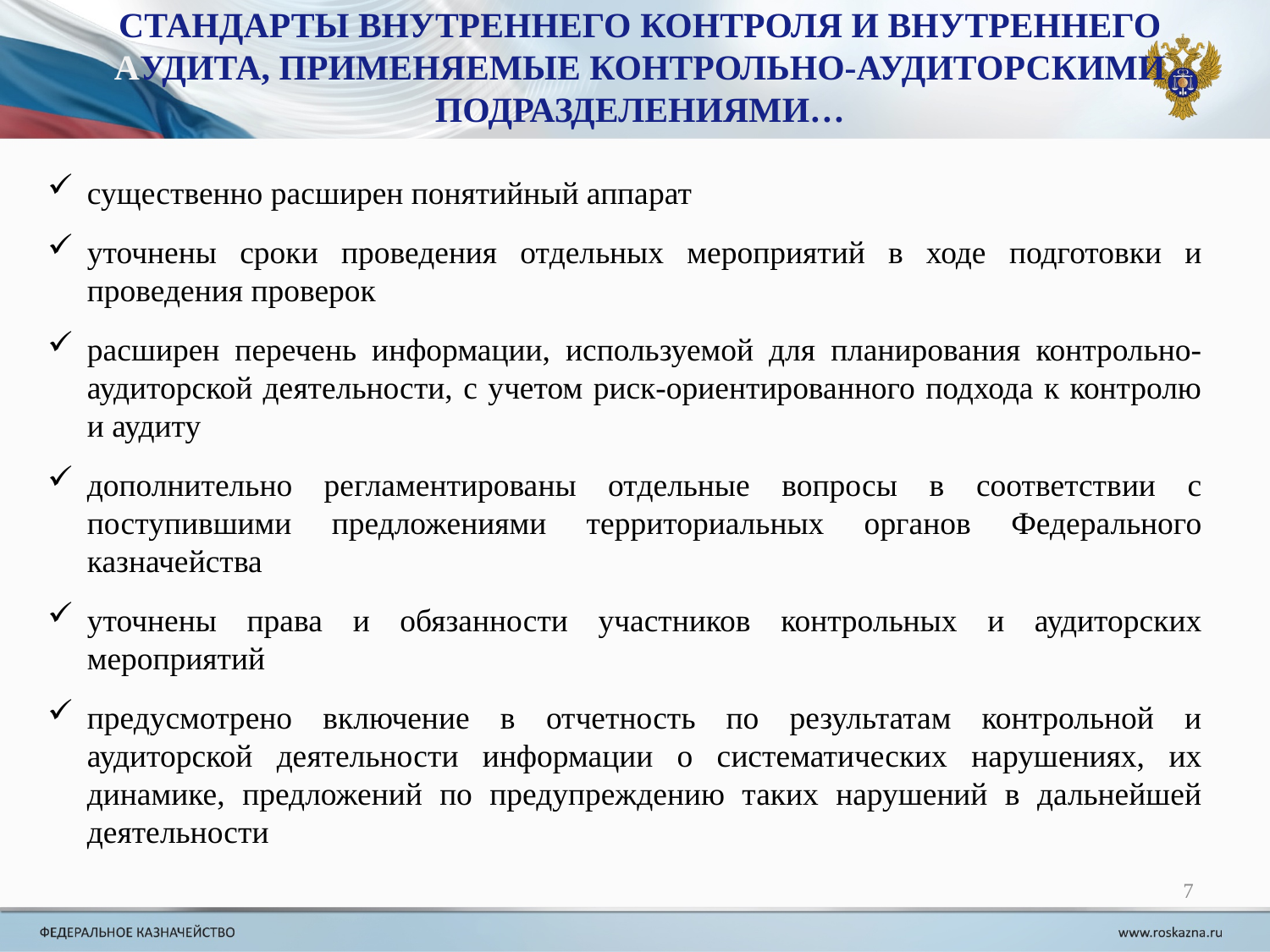

СТАНДАРТЫ ВНУТРЕННЕГО КОНТРОЛЯ И ВНУТРЕННЕГО АУДИТА, ПРИМЕНЯЕМЫЕ КОНТРОЛЬНО-АУДИТОРСКИМИ ПОДРАЗДЕЛЕНИЯМИ…
существенно расширен понятийный аппарат
уточнены сроки проведения отдельных мероприятий в ходе подготовки и проведения проверок
расширен перечень информации, используемой для планирования контрольно-аудиторской деятельности, с учетом риск-ориентированного подхода к контролю и аудиту
дополнительно регламентированы отдельные вопросы в соответствии с поступившими предложениями территориальных органов Федерального казначейства
уточнены права и обязанности участников контрольных и аудиторских мероприятий
предусмотрено включение в отчетность по результатам контрольной и аудиторской деятельности информации о систематических нарушениях, их динамике, предложений по предупреждению таких нарушений в дальнейшей деятельности
7